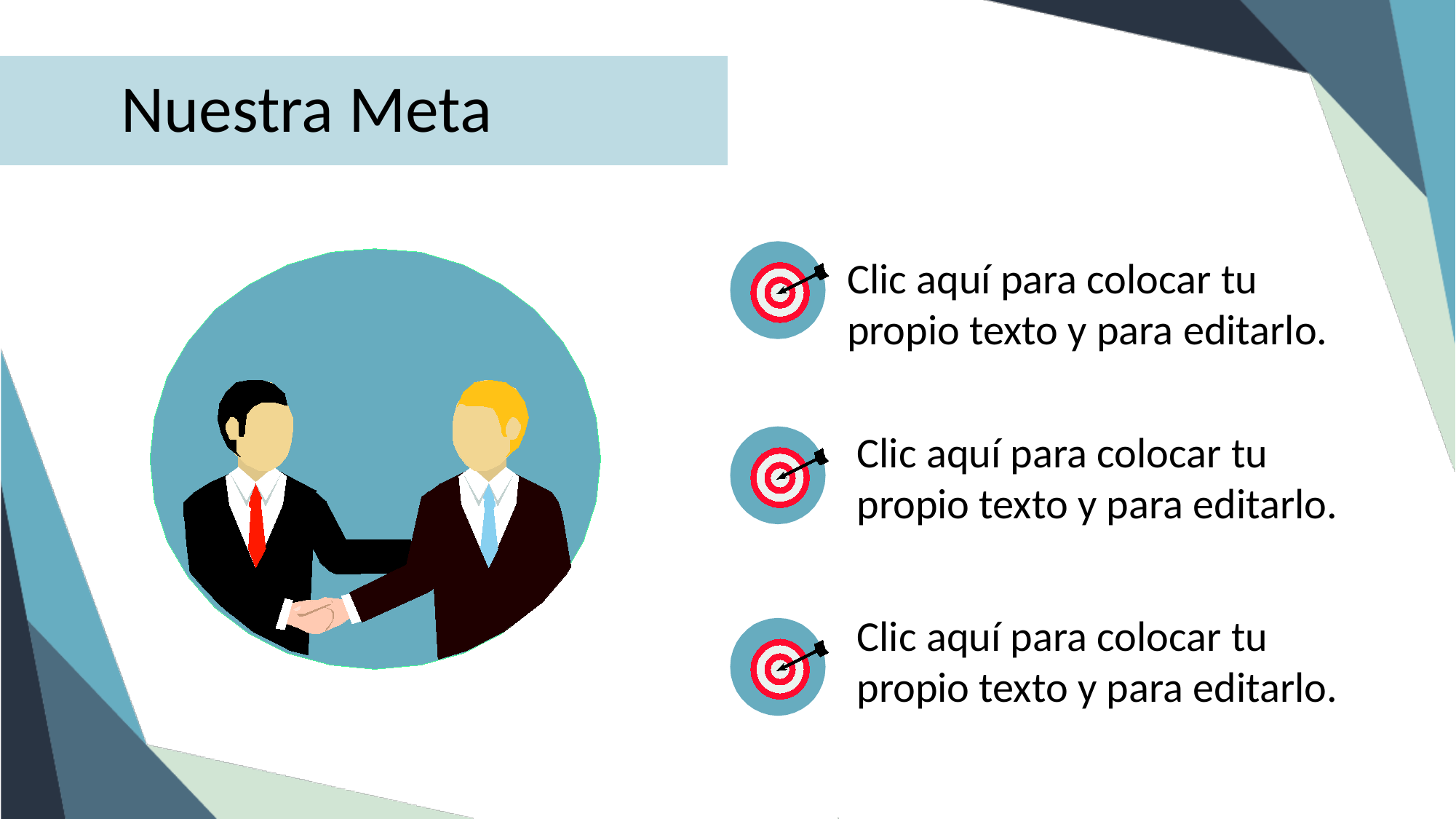

Nuestra Meta

Clic aquí para colocar tu propio texto y para editarlo.

Clic aquí para colocar tu propio texto y para editarlo.

Clic aquí para colocar tu propio texto y para editarlo.